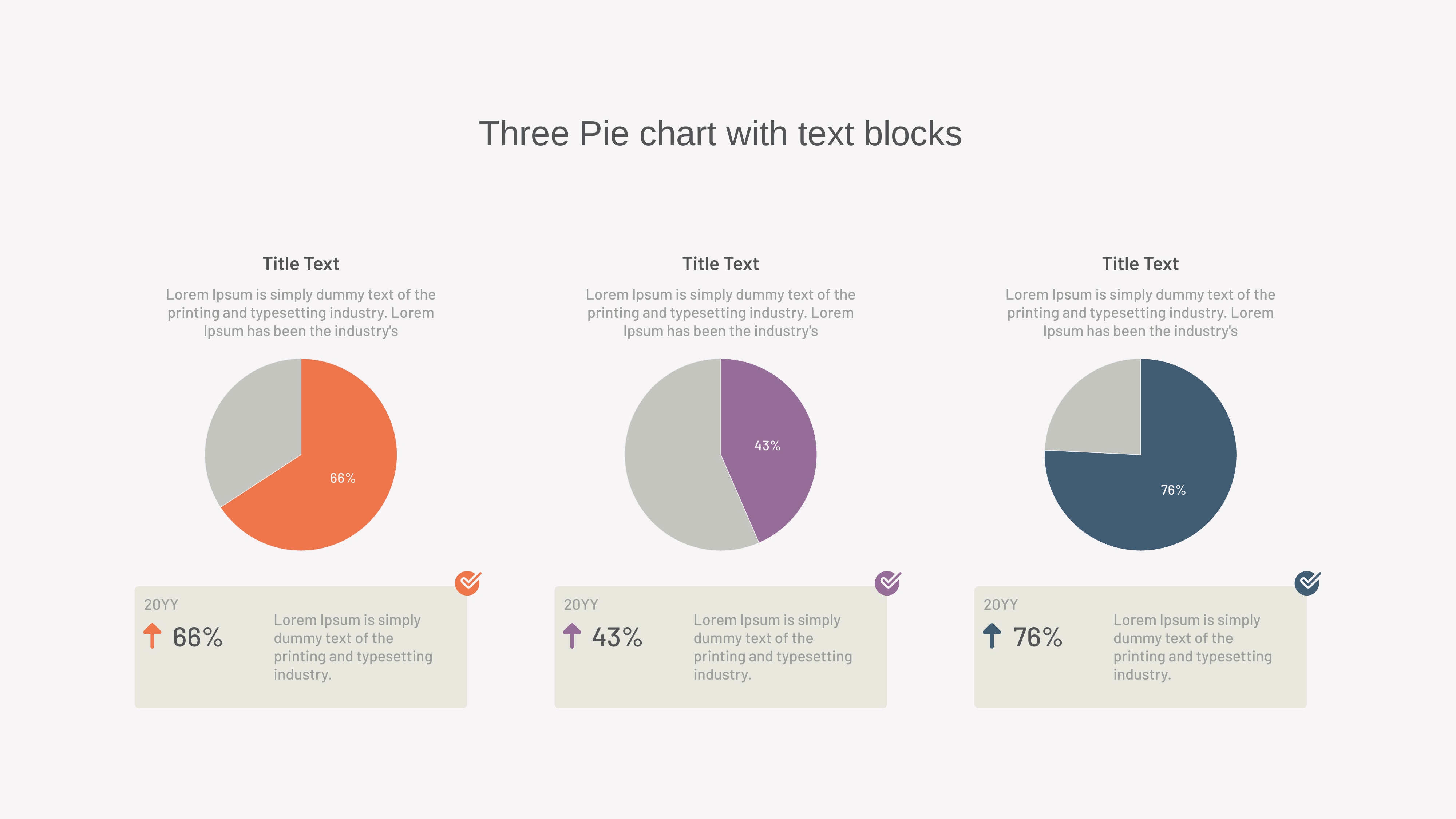

Three Pie chart with text blocks
Title Text
Title Text
Title Text
Lorem Ipsum is simply dummy text of the printing and typesetting industry. Lorem Ipsum has been the industry's
Lorem Ipsum is simply dummy text of the printing and typesetting industry. Lorem Ipsum has been the industry's
Lorem Ipsum is simply dummy text of the printing and typesetting industry. Lorem Ipsum has been the industry's

### Chart

| Category | Region 1 |
|---|---|
| Quarter | 250.0 |
| Blank | 130.0 |

### Chart

| Category | Region 1 |
|---|---|
| Quarter | 100.0 |
| Blank | 130.0 |

### Chart

| Category | Region 1 |
|---|---|
| Quarter | 250.0 |
| Blank | 80.0 |

20YY
20YY
20YY
Lorem Ipsum is simply dummy text of the printing and typesetting industry.
Lorem Ipsum is simply dummy text of the printing and typesetting industry.
Lorem Ipsum is simply dummy text of the printing and typesetting industry.
66%
43%
76%